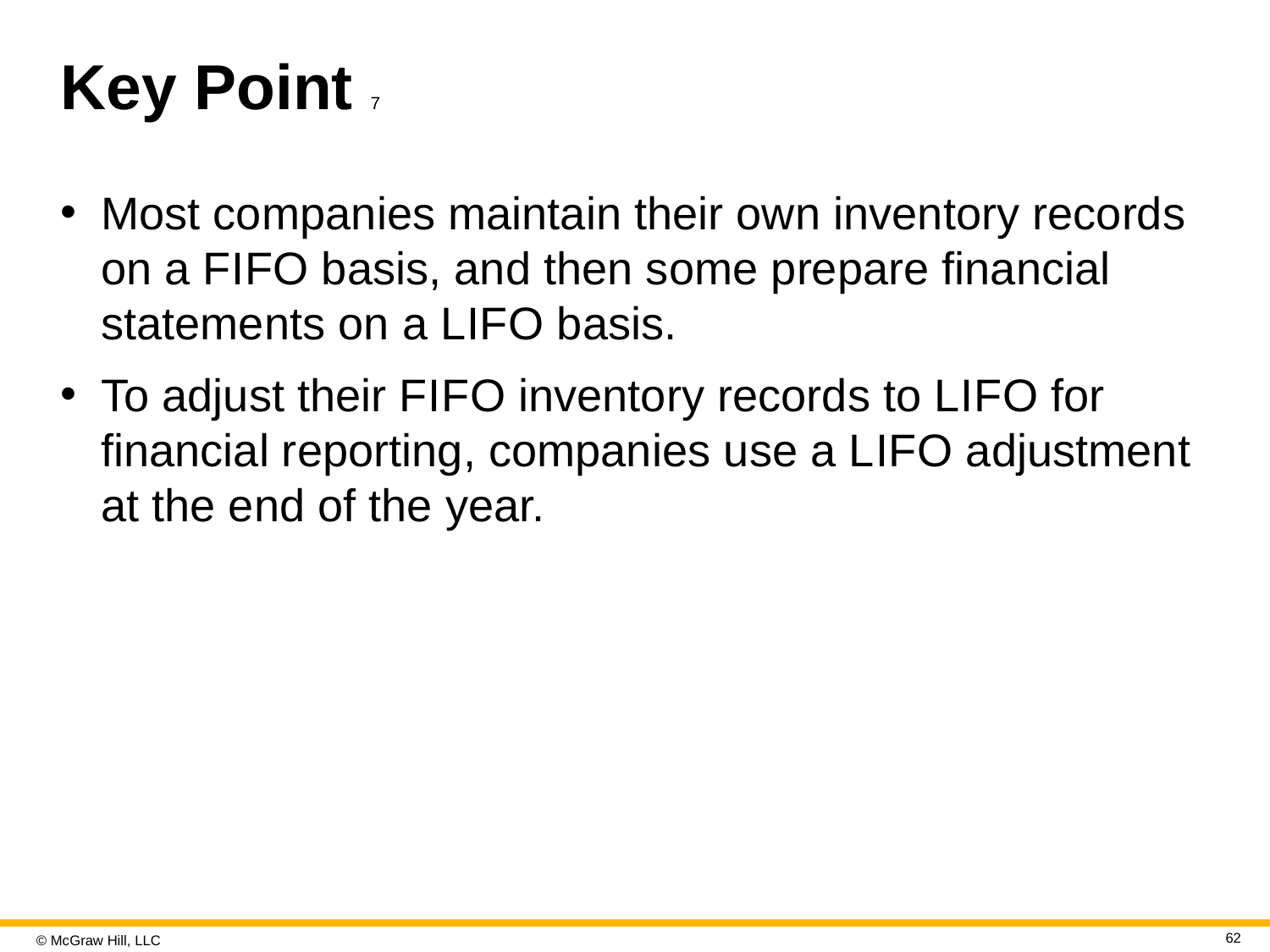

# Key Point 7
Most companies maintain their own inventory records on a F I F O basis, and then some prepare financial statements on a L I F O basis.
To adjust their F I F O inventory records to L I F O for financial reporting, companies use a L I F O adjustment at the end of the year.
62